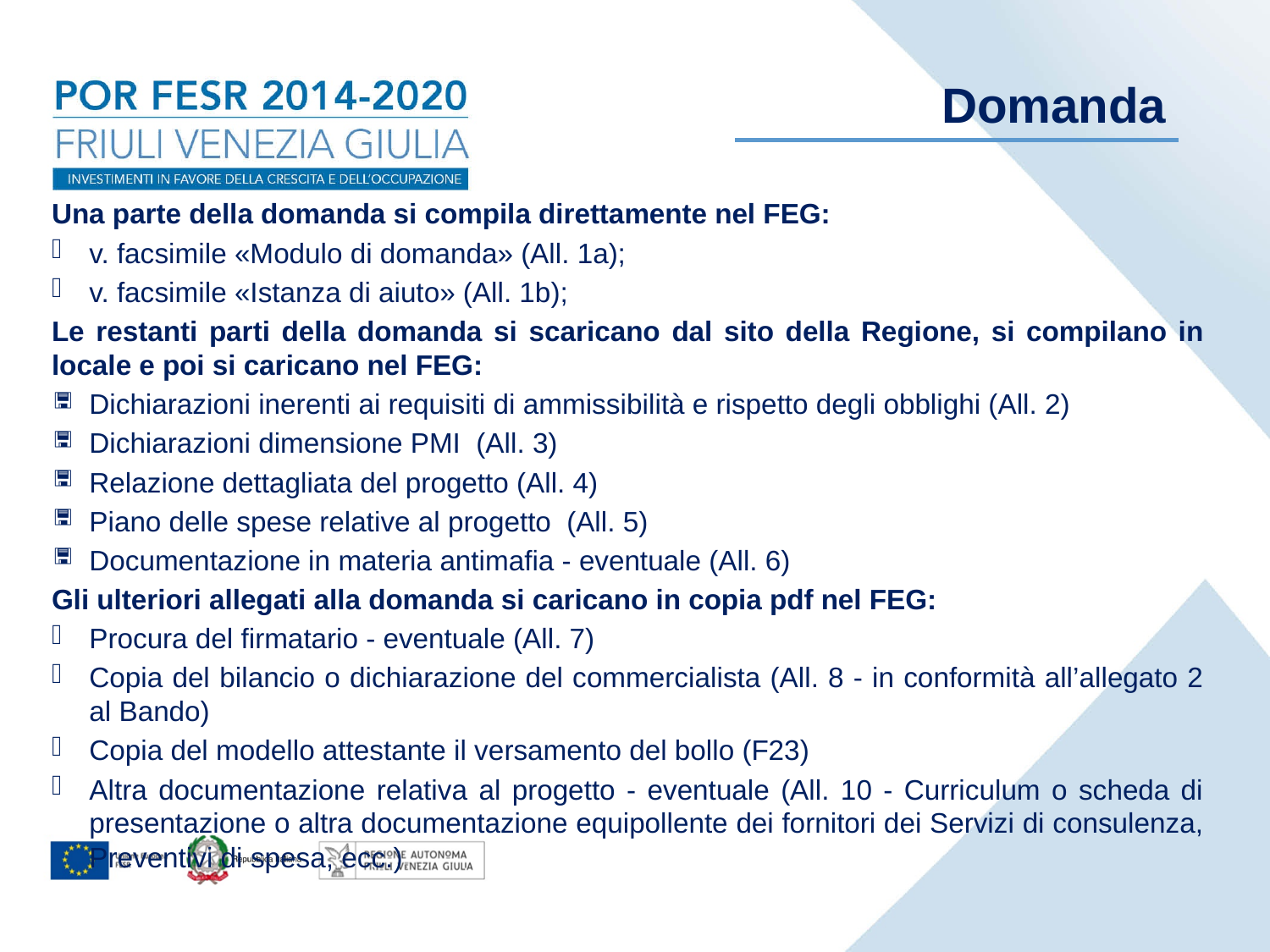

Domanda
Una parte della domanda si compila direttamente nel FEG:
v. facsimile «Modulo di domanda» (All. 1a);
v. facsimile «Istanza di aiuto» (All. 1b);
Le restanti parti della domanda si scaricano dal sito della Regione, si compilano in locale e poi si caricano nel FEG:
Dichiarazioni inerenti ai requisiti di ammissibilità e rispetto degli obblighi (All. 2)
Dichiarazioni dimensione PMI  (All. 3)
Relazione dettagliata del progetto (All. 4)
Piano delle spese relative al progetto  (All. 5)
Documentazione in materia antimafia - eventuale (All. 6)
Gli ulteriori allegati alla domanda si caricano in copia pdf nel FEG:
Procura del firmatario - eventuale (All. 7)
Copia del bilancio o dichiarazione del commercialista (All. 8 - in conformità all’allegato 2 al Bando)
Copia del modello attestante il versamento del bollo (F23)
Altra documentazione relativa al progetto - eventuale (All. 10 - Curriculum o scheda di presentazione o altra documentazione equipollente dei fornitori dei Servizi di consulenza, Preventivi di spesa, ecc.)